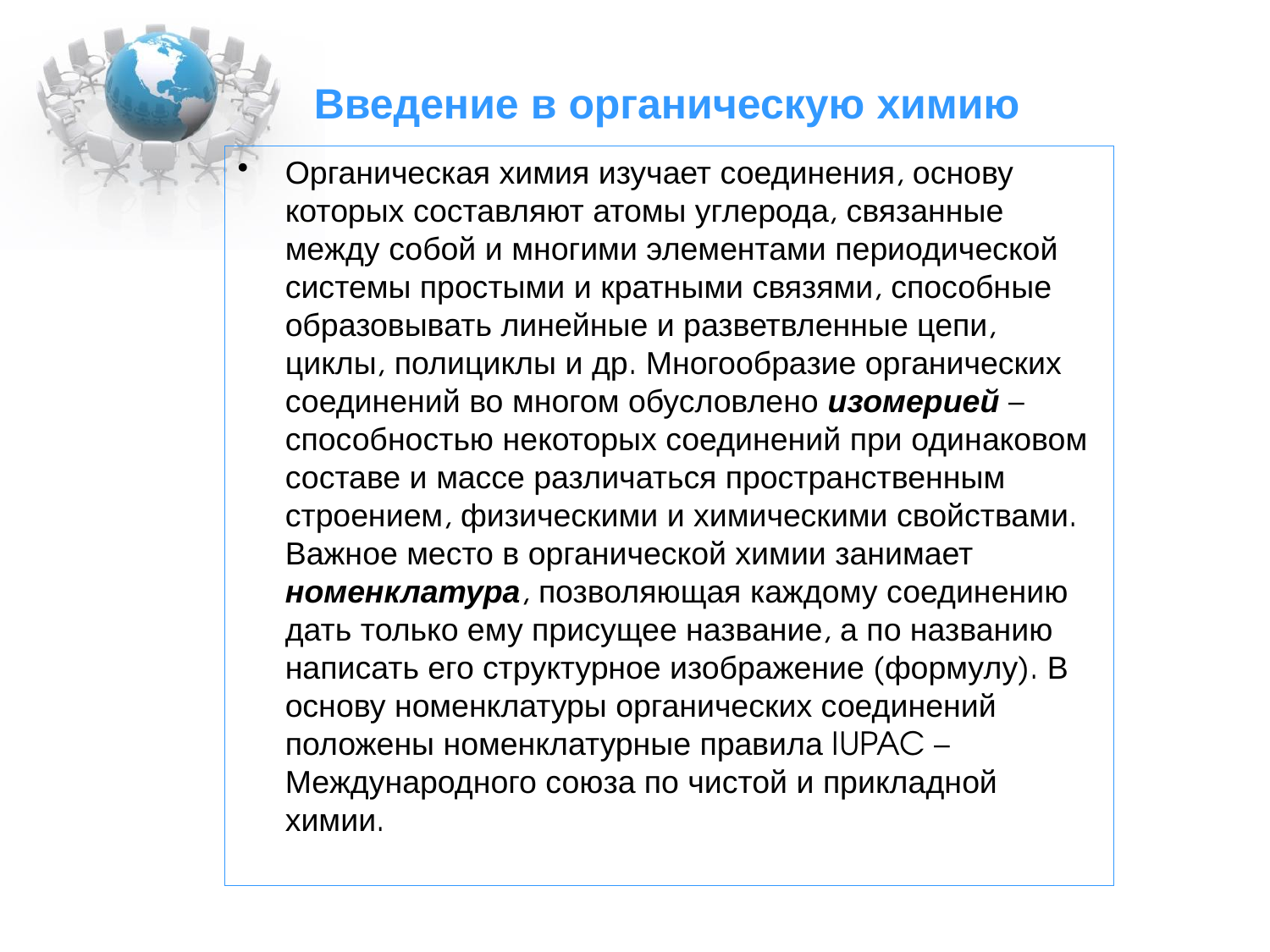

Введение в органическую химию
Органическая химия изучает соединения, основу которых составляют атомы углерода, связанные между собой и многими элементами периодической системы простыми и кратными связями, способные образовывать линейные и разветвленные цепи, циклы, полициклы и др. Многообразие органических соединений во многом обусловлено изомерией – способностью некоторых соединений при одинаковом составе и массе различаться пространственным строением, физическими и химическими свойствами. Важное место в органической химии занимает номенклатура, позволяющая каждому соединению дать только ему присущее название, а по названию написать его структурное изображение (формулу). В основу номенклатуры органических соединений положены номенклатурные правила IUPAC – Международного союза по чистой и прикладной химии.